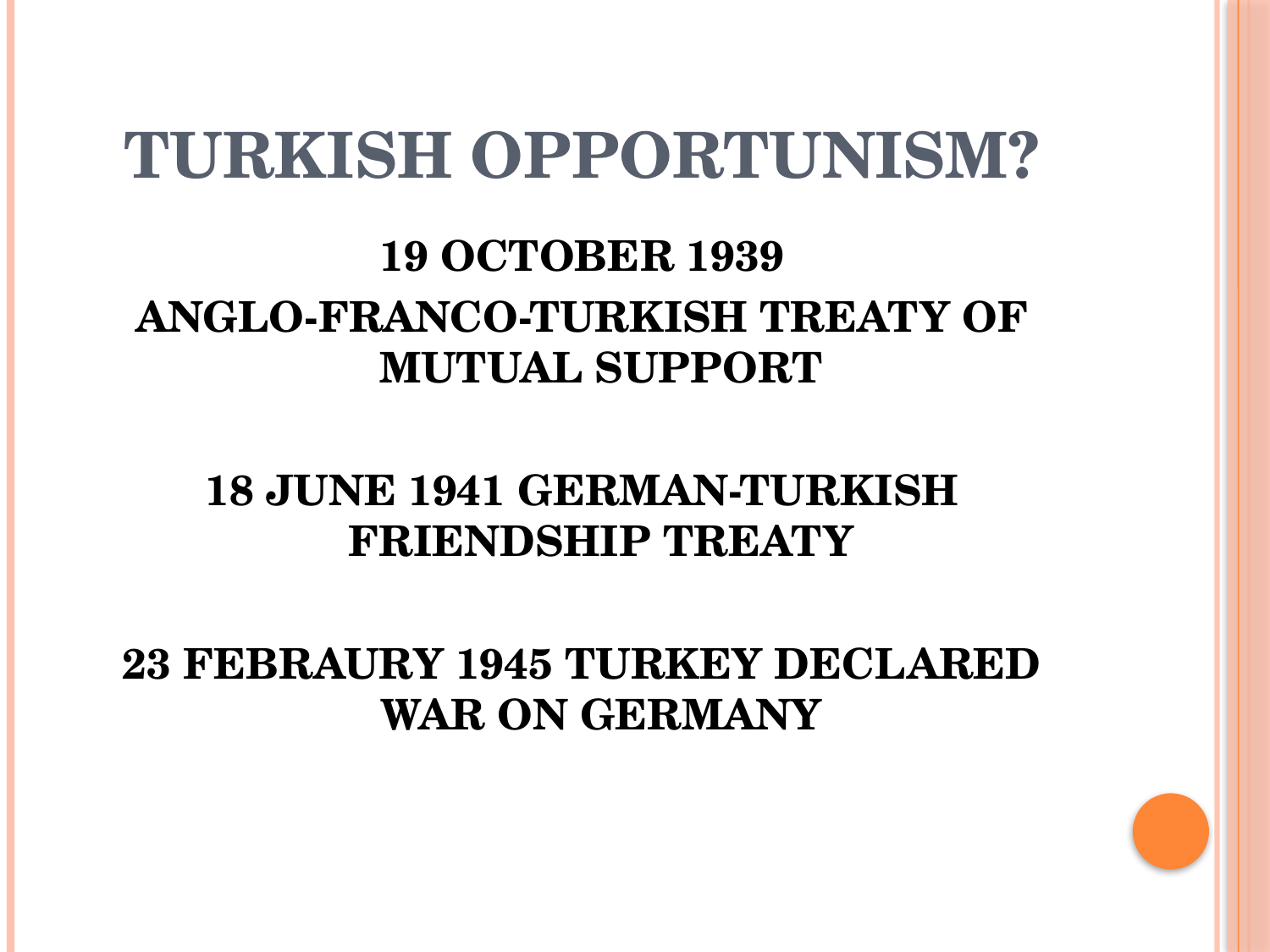

# TURKISH OPPORTUNISM?
19 OCTOBER 1939
ANGLO-FRANCO-TURKISH TREATY OF MUTUAL SUPPORT

18 JUNE 1941 GERMAN-TURKISH FRIENDSHIP TREATY

23 FEBRAURY 1945 TURKEY DECLARED WAR ON GERMANY